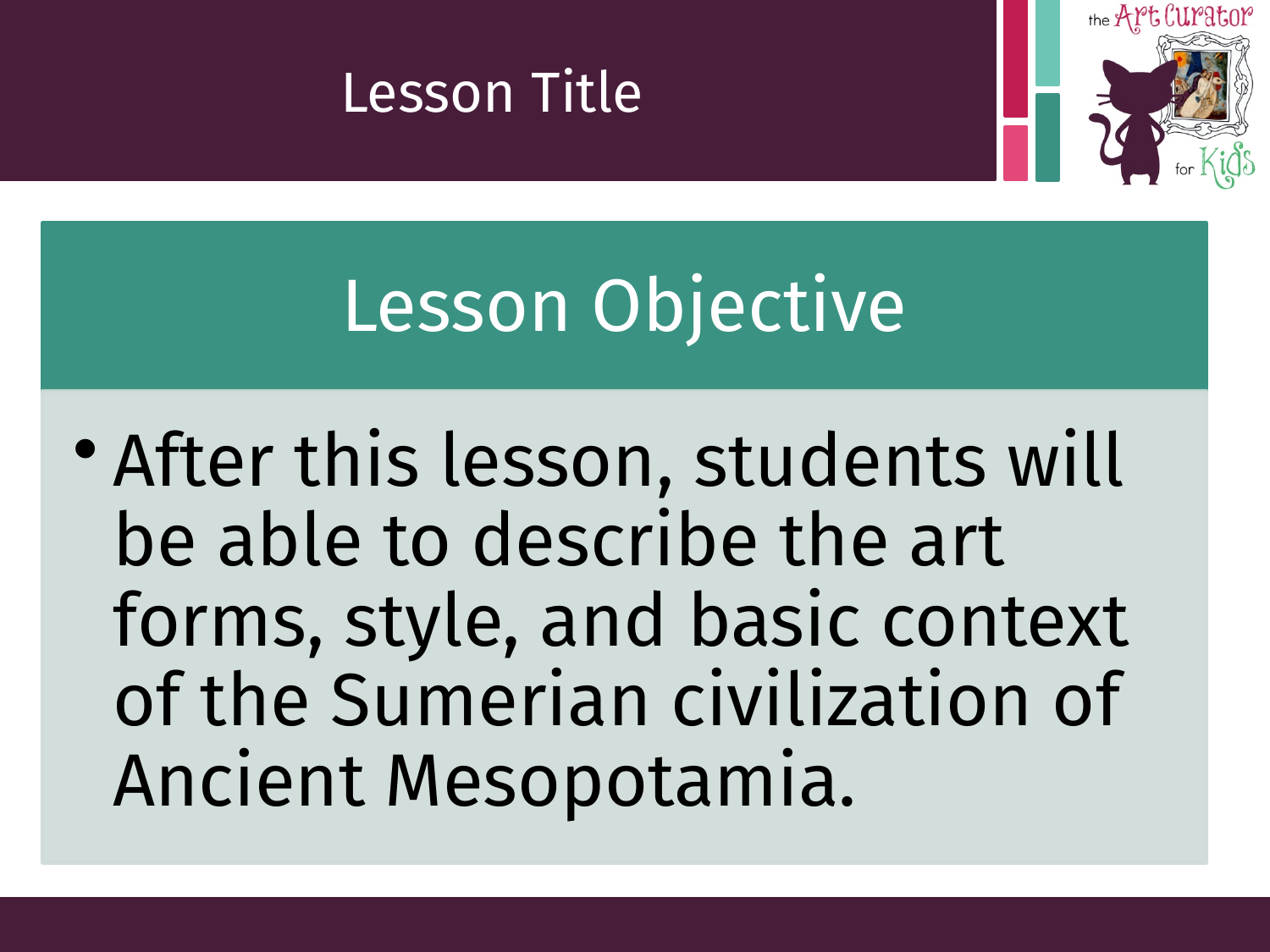

# Lesson Title
Lesson Objective
After this lesson, students will be able to describe the art forms, style, and basic context of the Sumerian civilization of Ancient Mesopotamia.